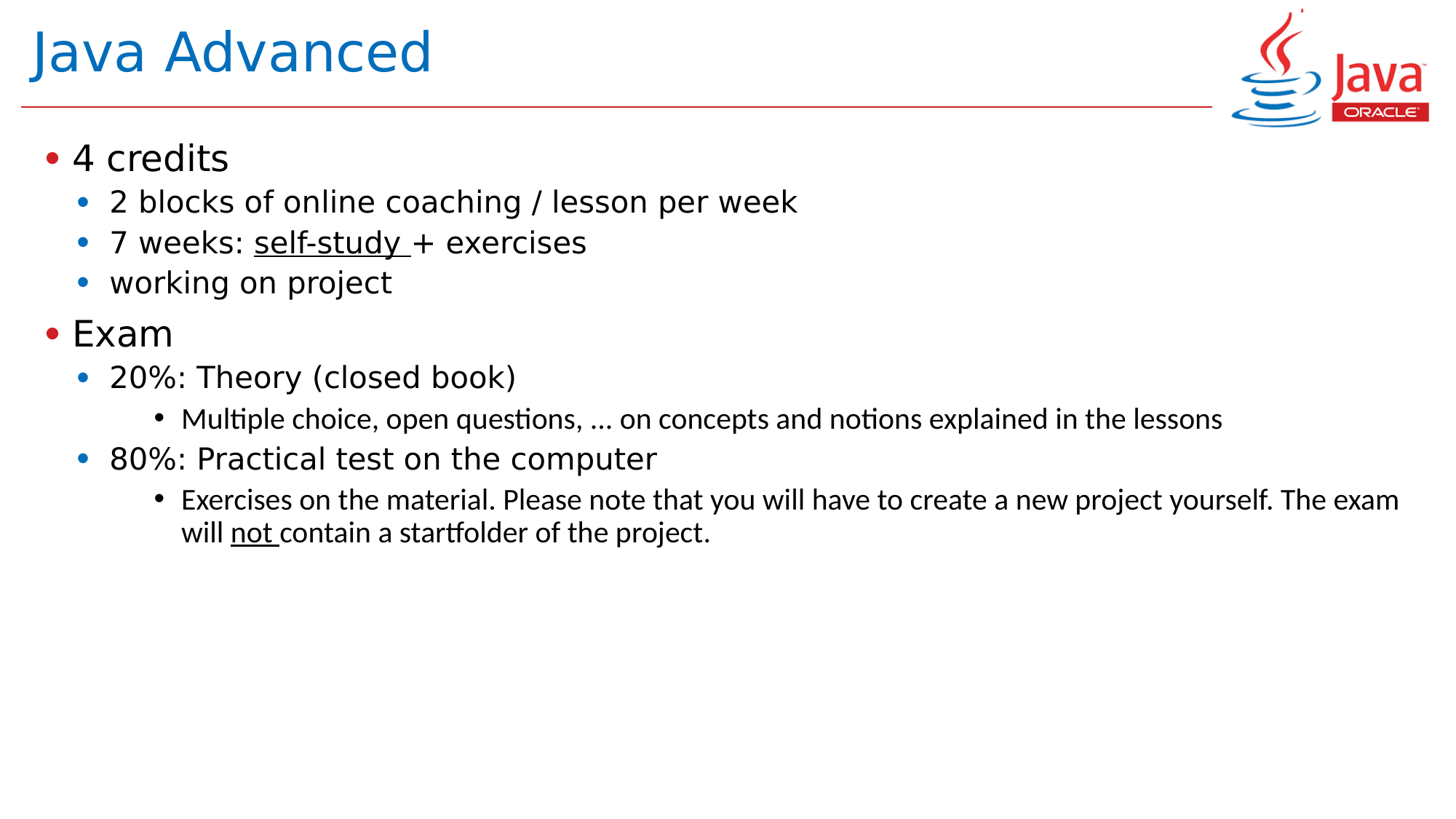

# Java Advanced
4 credits
2 blocks of online coaching / lesson per week
7 weeks: self-study + exercises
working on project
Exam
20%: Theory (closed book)
Multiple choice, open questions, ... on concepts and notions explained in the lessons
80%: Practical test on the computer
Exercises on the material. Please note that you will have to create a new project yourself. The exam will not contain a startfolder of the project.